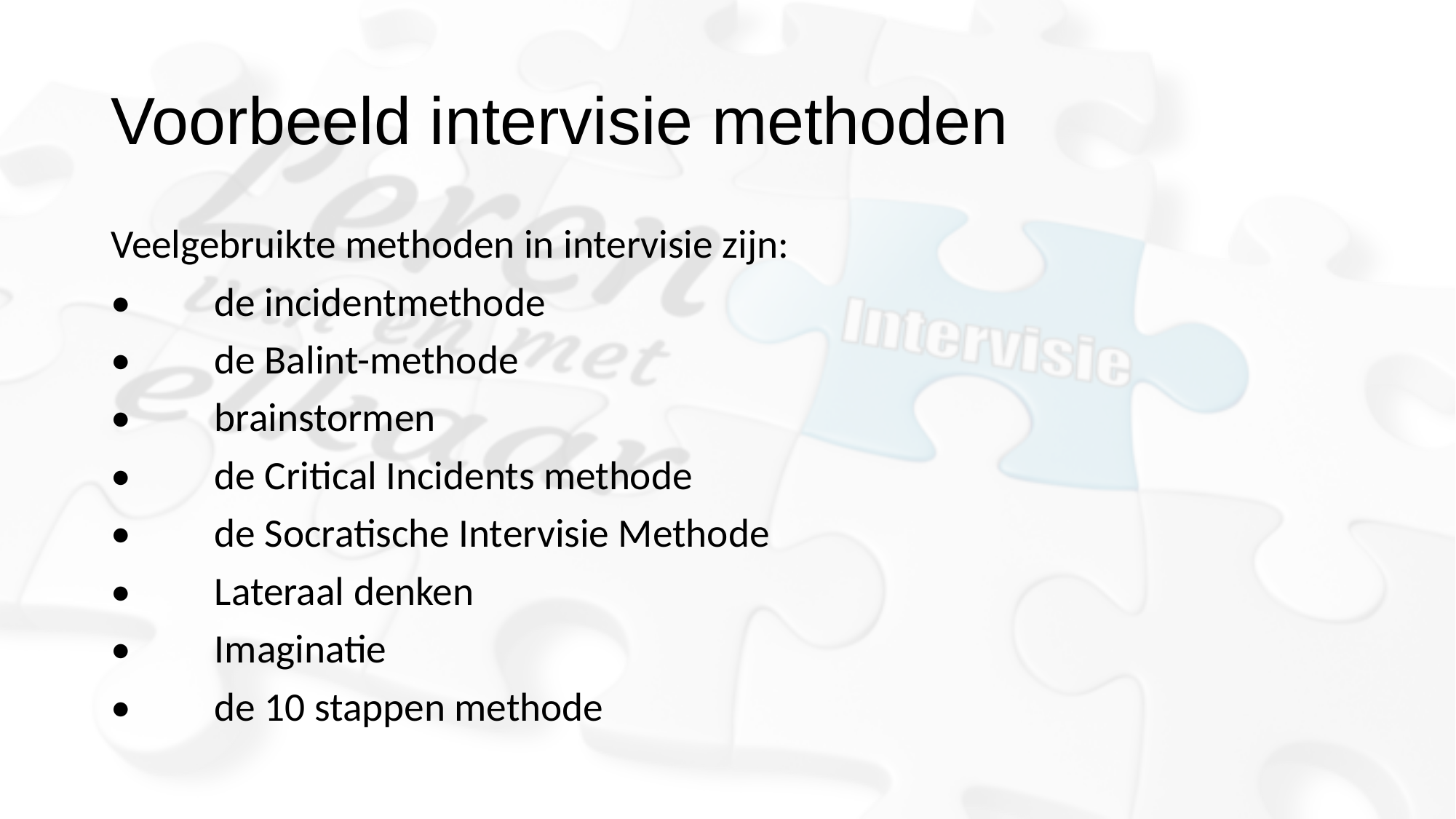

# Voorbeeld intervisie methoden
Veelgebruikte methoden in intervisie zijn:
•	de incidentmethode
•	de Balint-methode
•	brainstormen
•	de Critical Incidents methode
•	de Socratische Intervisie Methode
•	Lateraal denken
•	Imaginatie
•	de 10 stappen methode